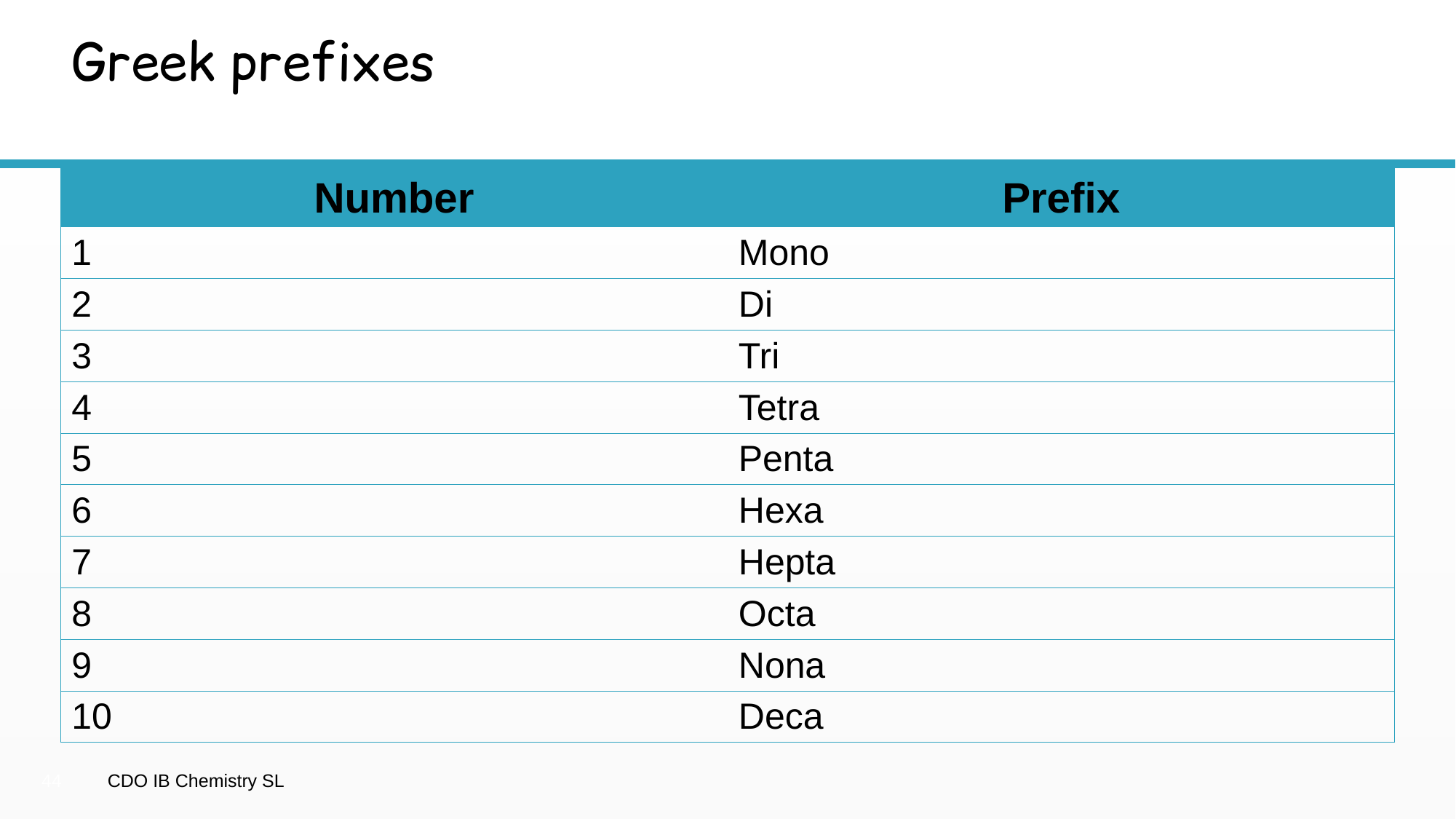

# Greek prefixes
| Number | Prefix |
| --- | --- |
| 1 | Mono |
| 2 | Di |
| 3 | Tri |
| 4 | Tetra |
| 5 | Penta |
| 6 | Hexa |
| 7 | Hepta |
| 8 | Octa |
| 9 | Nona |
| 10 | Deca |
44
CDO IB Chemistry SL